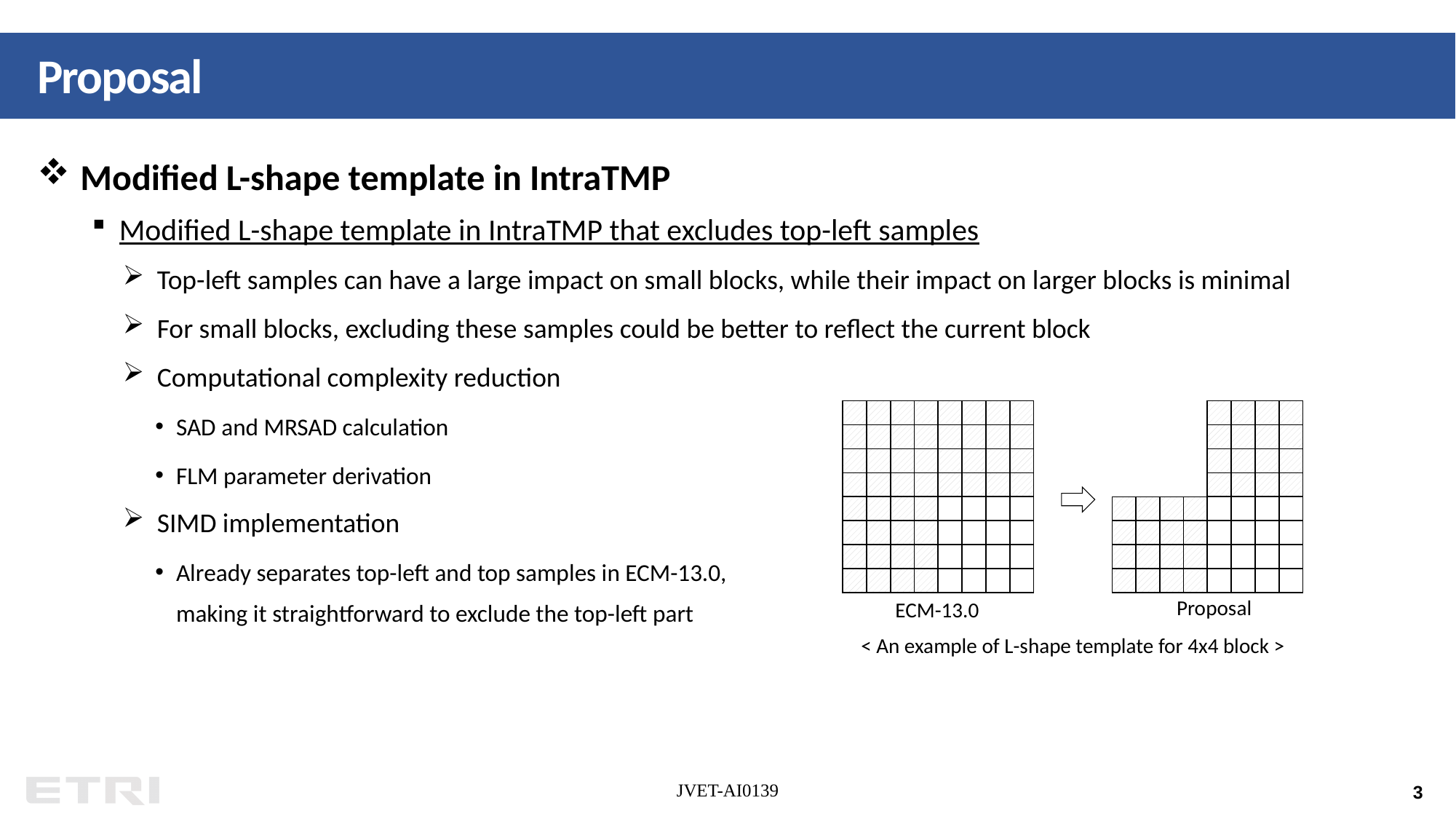

# Proposal
Modified L-shape template in IntraTMP
Modified L-shape template in IntraTMP that excludes top-left samples
Top-left samples can have a large impact on small blocks, while their impact on larger blocks is minimal
For small blocks, excluding these samples could be better to reflect the current block
Computational complexity reduction
SAD and MRSAD calculation
FLM parameter derivation
SIMD implementation
Already separates top-left and top samples in ECM-13.0,
making it straightforward to exclude the top-left part

Proposal
ECM-13.0
< An example of L-shape template for 4x4 block >
3